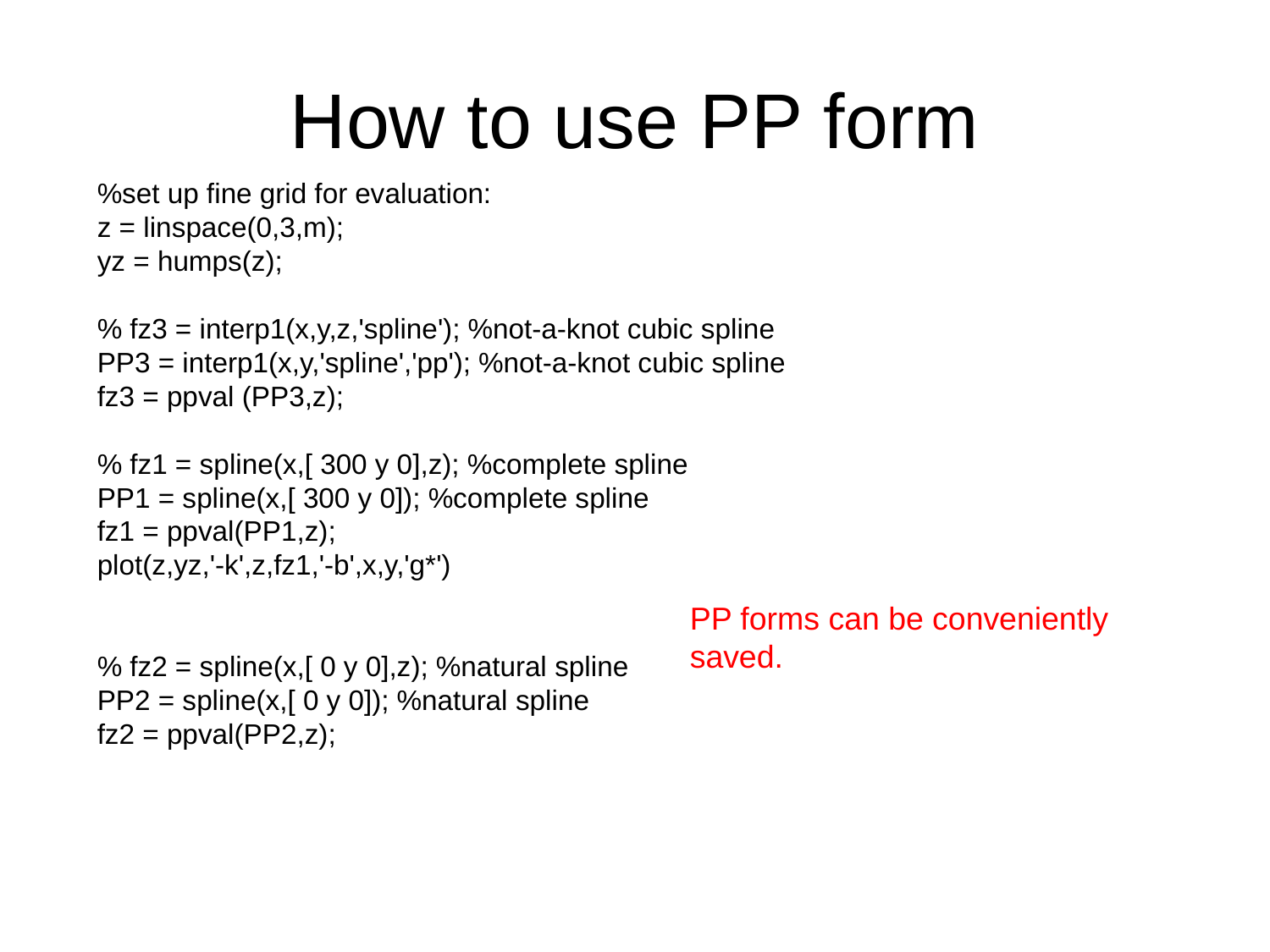

# How to use PP form
%set up fine grid for evaluation:
z = linspace(0,3,m);
yz = humps(z);

% fz3 = interp1(x,y,z,'spline'); %not-a-knot cubic spline
PP3 = interp1(x,y,'spline','pp'); %not-a-knot cubic spline
fz3 = ppval (PP3,z);

% fz1 = spline(x,[ 300 y 0],z); %complete spline
PP1 = spline(x,[ 300 y 0]); %complete spline
fz1 = ppval(PP1,z);
plot(z,yz,'-k',z,fz1,'-b',x,y,'g*')

% fz2 = spline(x,[ 0 y 0],z); %natural spline
PP2 = spline(x,[ 0 y 0]); %natural spline
fz2 = ppval(PP2,z);

PP forms can be conveniently saved.